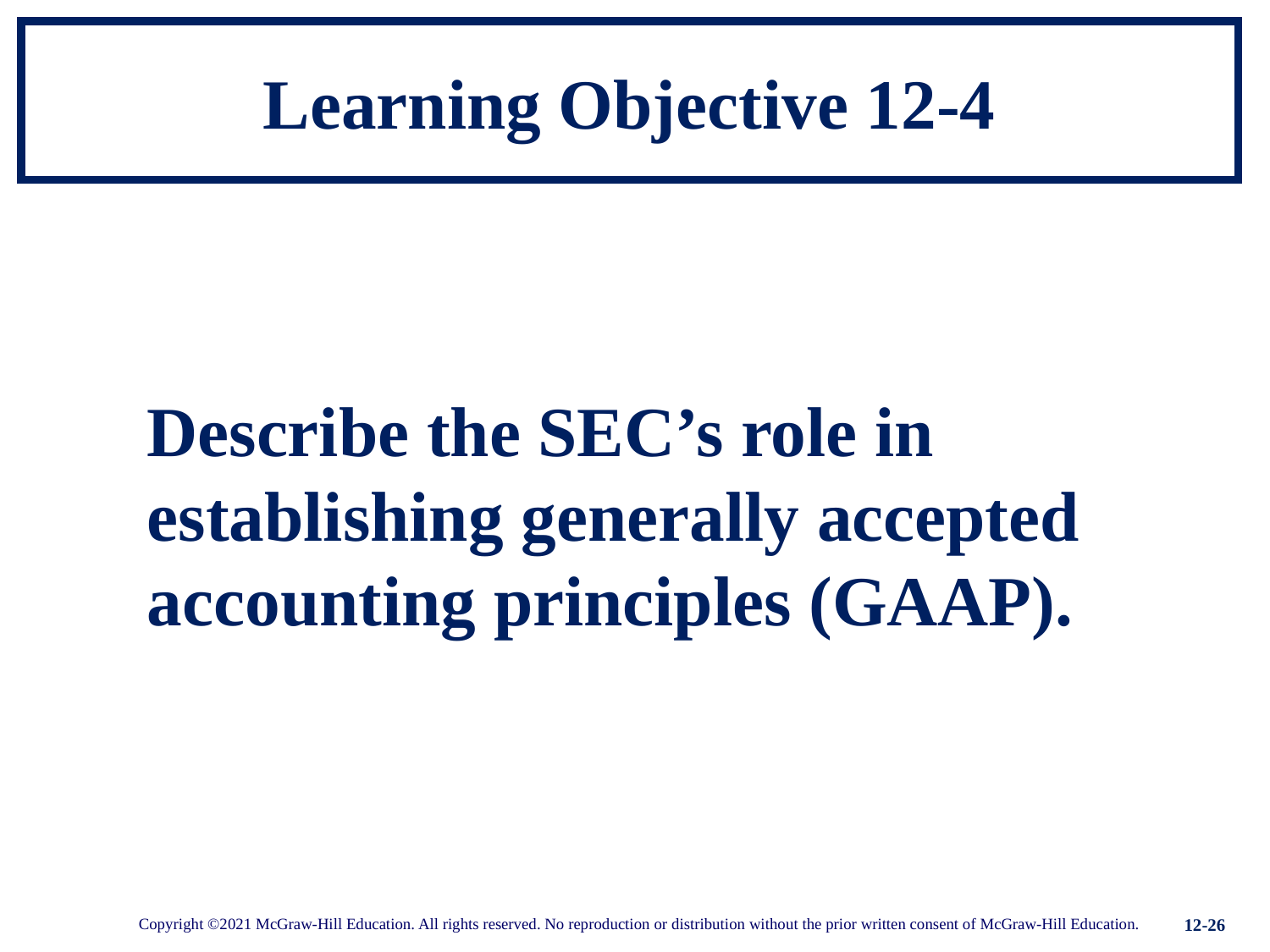

# Learning Objective 12-4
Describe the SEC’s role in
establishing generally accepted
accounting principles (GAAP).
12-26
Copyright ©2021 McGraw-Hill Education. All rights reserved. No reproduction or distribution without the prior written consent of McGraw-Hill Education.